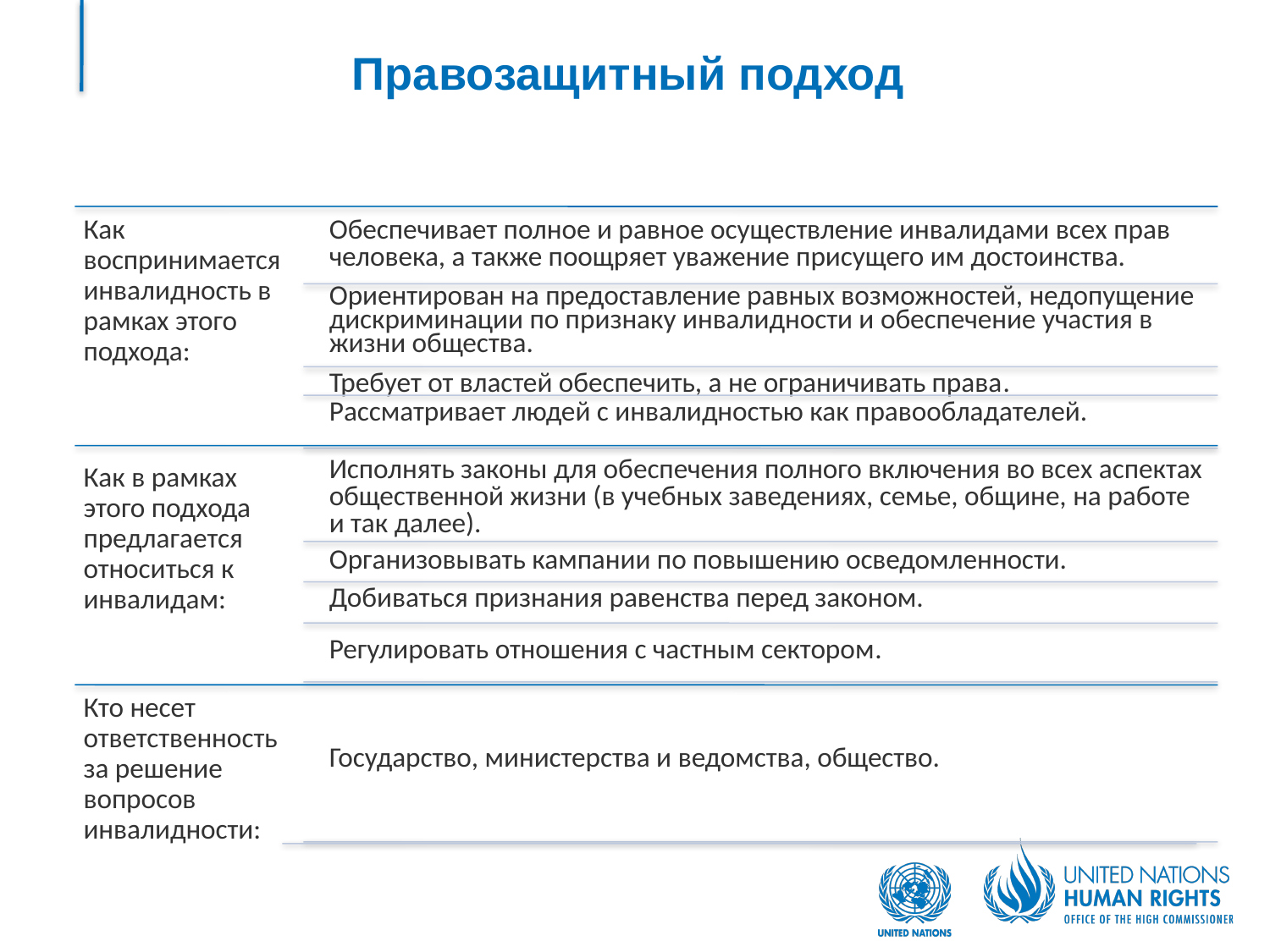

# Правозащитный подход
Как воспринимается инвалидность в рамках этого подхода:
Обеспечивает полное и равное осуществление инвалидами всех прав человека, а также поощряет уважение присущего им достоинства.
Ориентирован на предоставление равных возможностей, недопущение дискриминации по признаку инвалидности и обеспечение участия в жизни общества.
Требует от властей обеспечить, а не ограничивать права.
Рассматривает людей с инвалидностью как правообладателей.
Как в рамках этого подхода предлагается относиться к инвалидам:
Исполнять законы для обеспечения полного включения во всех аспектах общественной жизни (в учебных заведениях, семье, общине, на работе и так далее).
Организовывать кампании по повышению осведомленности.
Добиваться признания равенства перед законом.
Регулировать отношения с частным сектором.

Кто несет ответственность за решение вопросов инвалидности:

Государство, министерства и ведомства, общество.